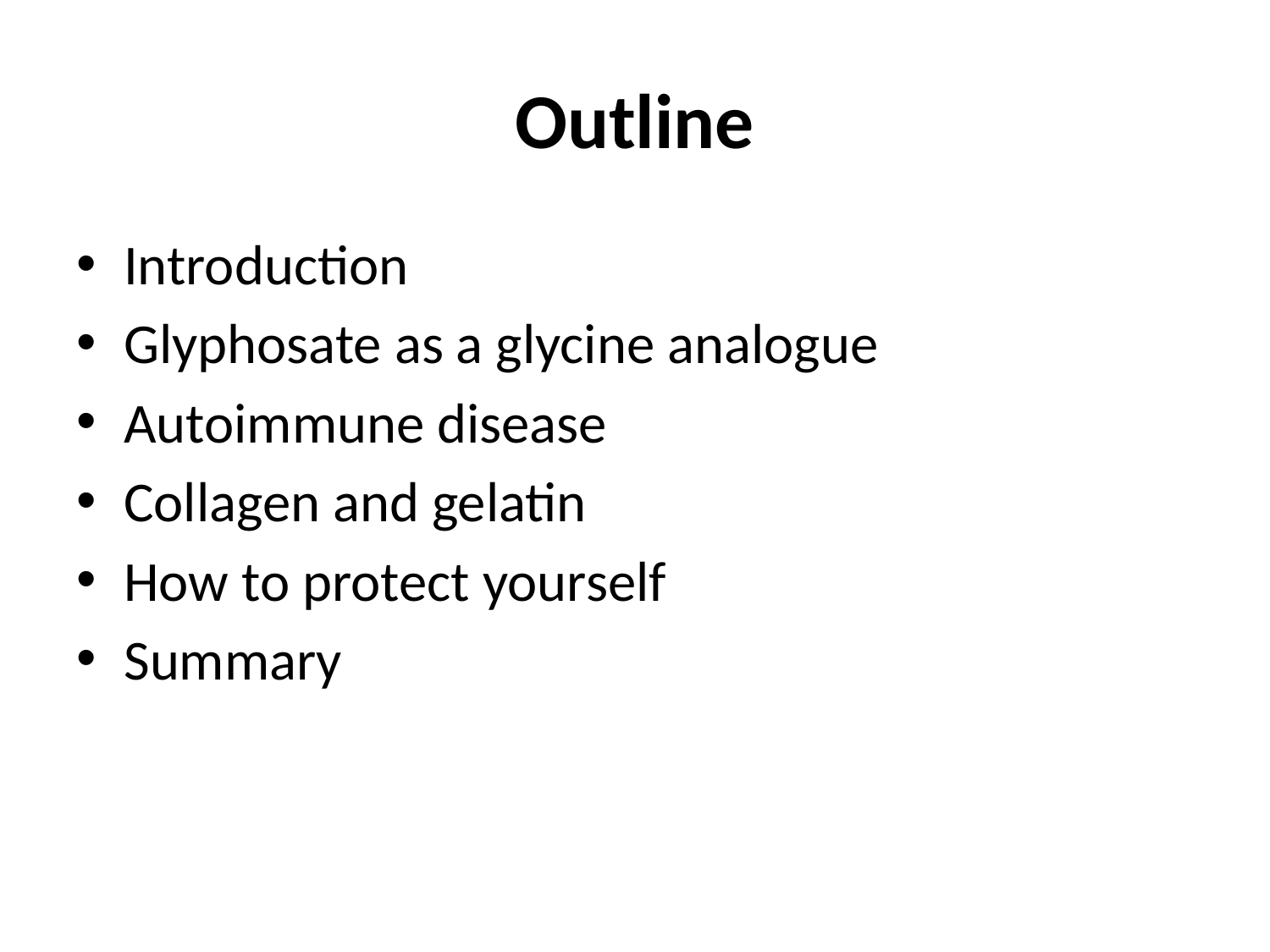

# Outline
Introduction
Glyphosate as a glycine analogue
Autoimmune disease
Collagen and gelatin
How to protect yourself
Summary